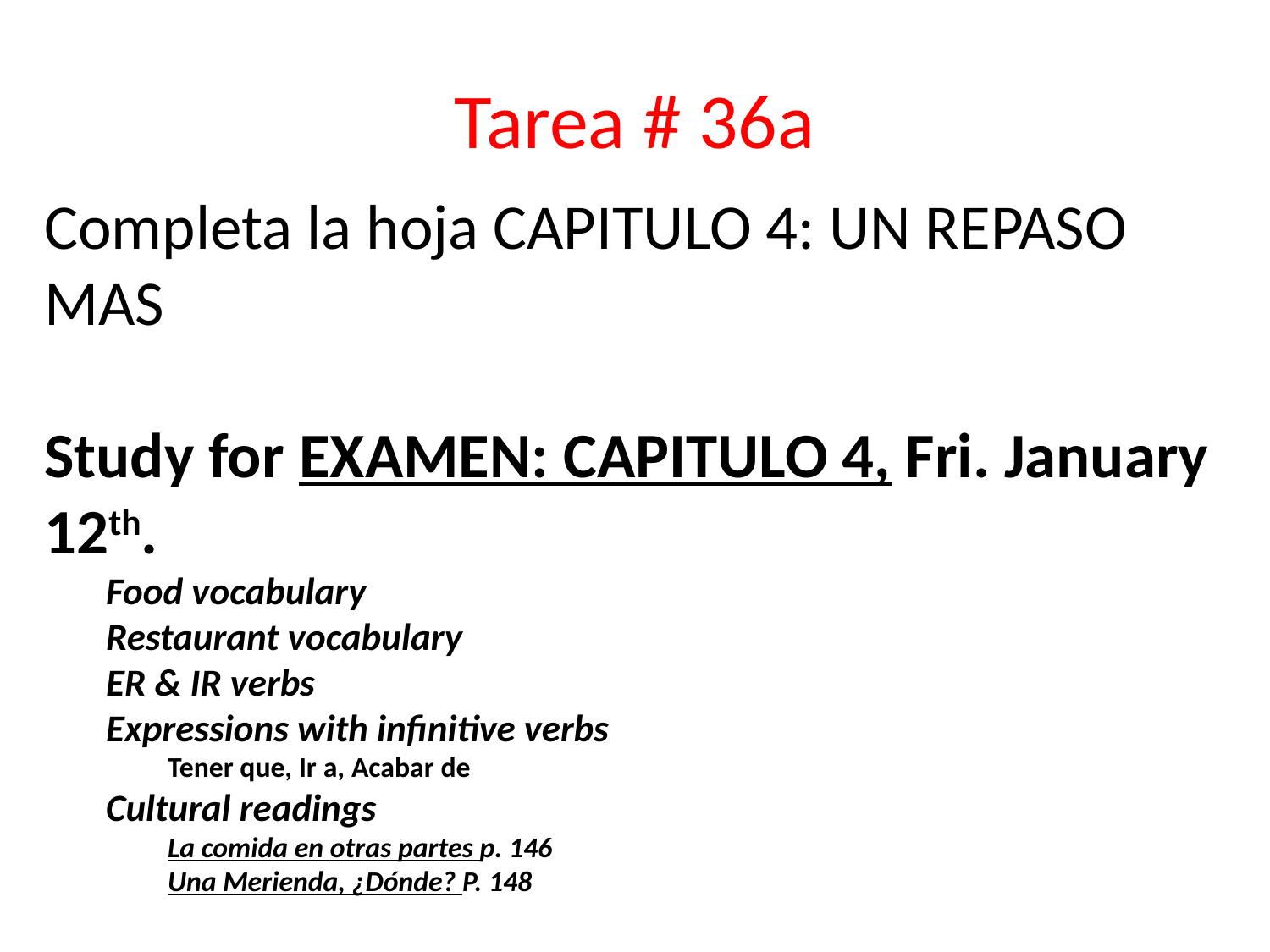

# Tarea # 36a
Completa la hoja CAPITULO 4: UN REPASO MAS

Study for EXAMEN: CAPITULO 4, Fri. January 12th.
Food vocabulary
Restaurant vocabulary
ER & IR verbs
Expressions with infinitive verbs
Tener que, Ir a, Acabar de
Cultural readings
La comida en otras partes p. 146
Una Merienda, ¿Dónde? P. 148